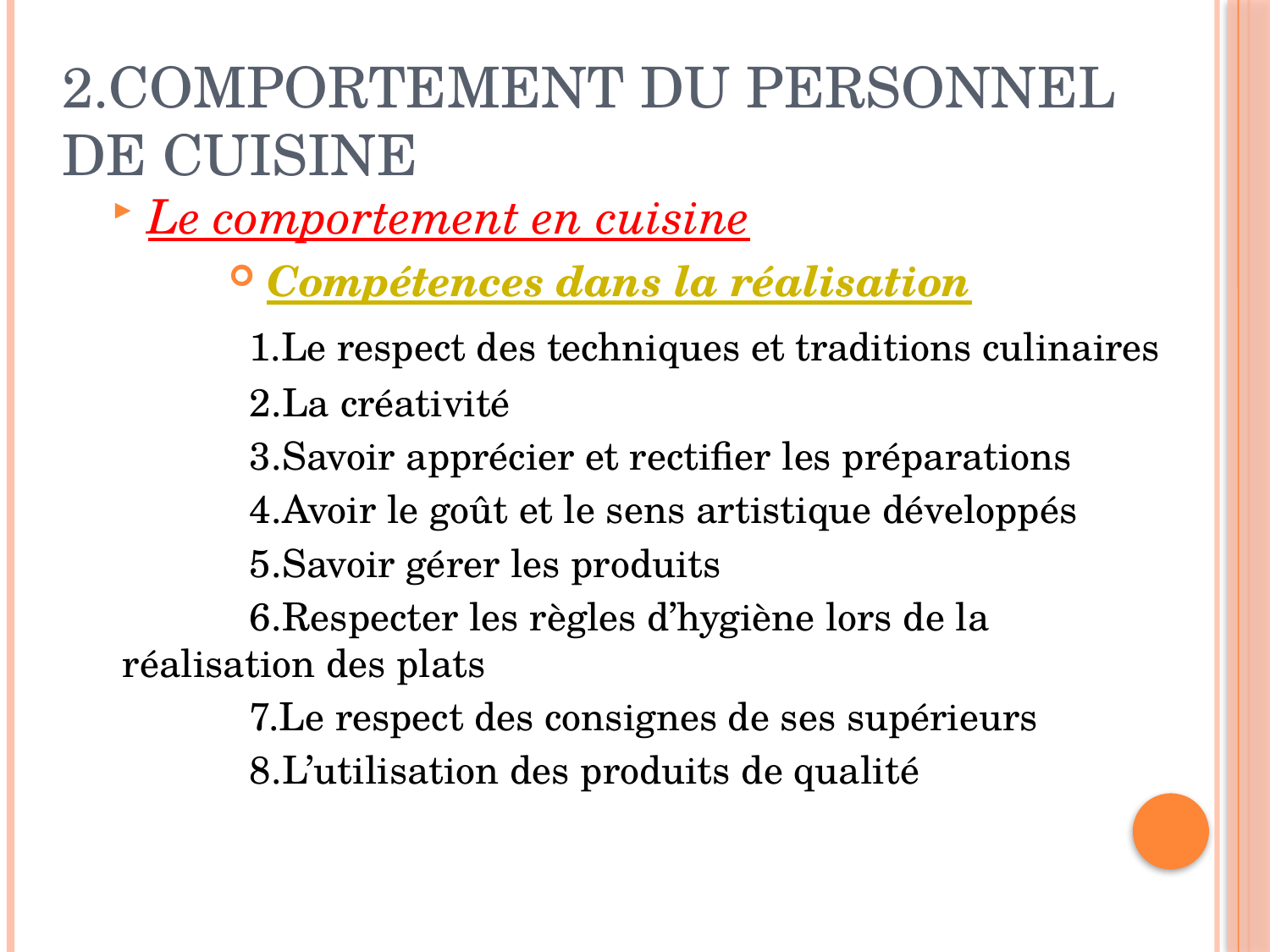

# 2.comportement du personnel de cuisine
Le comportement en cuisine
Compétences dans la réalisation
		1.Le respect des techniques et traditions culinaires
		2.La créativité
		3.Savoir apprécier et rectifier les préparations
		4.Avoir le goût et le sens artistique développés
		5.Savoir gérer les produits
		6.Respecter les règles d’hygiène lors de la réalisation des plats
		7.Le respect des consignes de ses supérieurs
		8.L’utilisation des produits de qualité